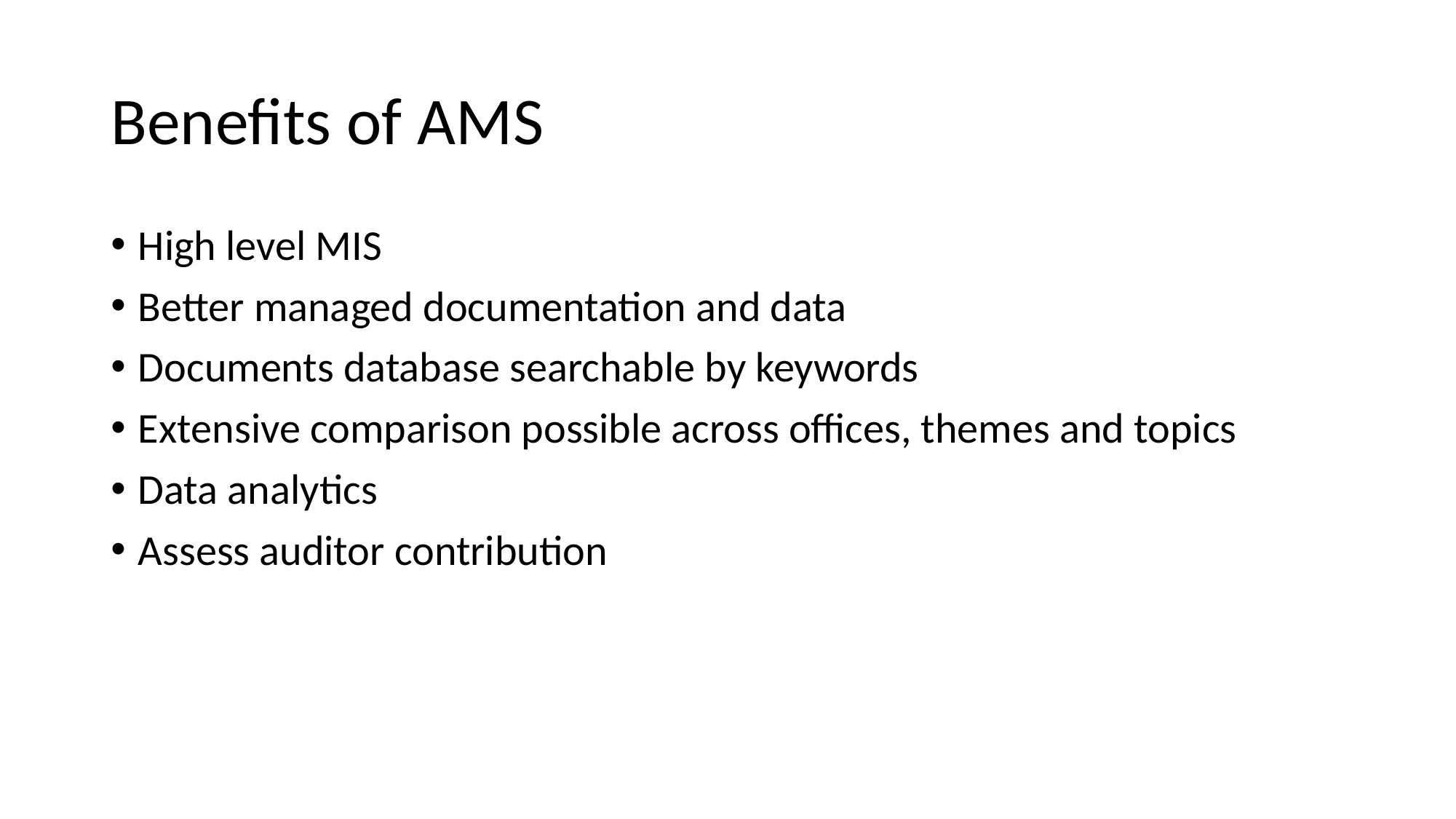

# Benefits of AMS
High level MIS
Better managed documentation and data
Documents database searchable by keywords
Extensive comparison possible across offices, themes and topics
Data analytics
Assess auditor contribution